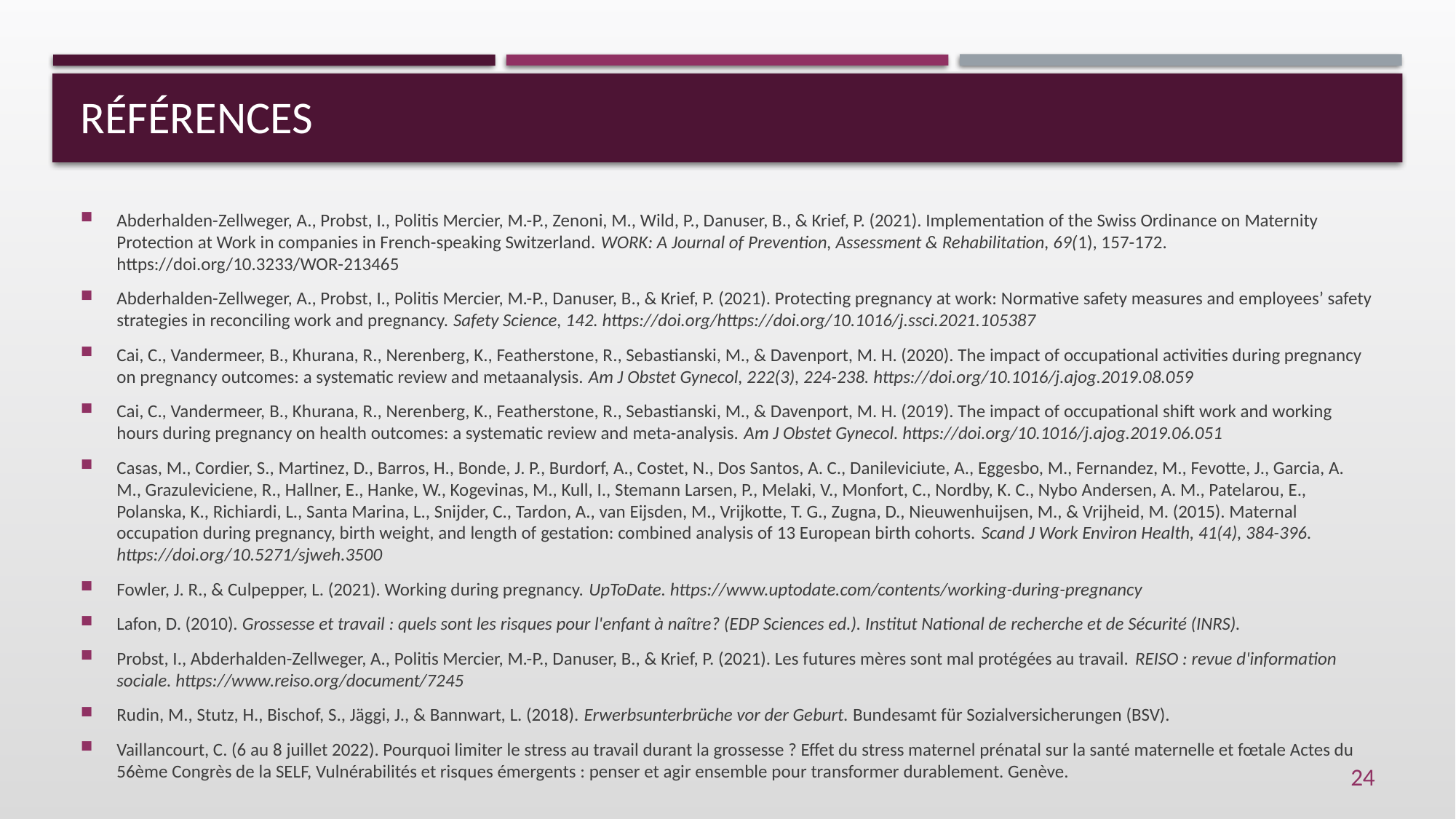

# Références
Abderhalden-Zellweger, A., Probst, I., Politis Mercier, M.-P., Zenoni, M., Wild, P., Danuser, B., & Krief, P. (2021). Implementation of the Swiss Ordinance on Maternity Protection at Work in companies in French-speaking Switzerland. WORK: A Journal of Prevention, Assessment & Rehabilitation, 69(1), 157-172. https://doi.org/10.3233/WOR-213465
Abderhalden-Zellweger, A., Probst, I., Politis Mercier, M.-P., Danuser, B., & Krief, P. (2021). Protecting pregnancy at work: Normative safety measures and employees’ safety strategies in reconciling work and pregnancy. Safety Science, 142. https://doi.org/https://doi.org/10.1016/j.ssci.2021.105387
Cai, C., Vandermeer, B., Khurana, R., Nerenberg, K., Featherstone, R., Sebastianski, M., & Davenport, M. H. (2020). The impact of occupational activities during pregnancy on pregnancy outcomes: a systematic review and metaanalysis. Am J Obstet Gynecol, 222(3), 224-238. https://doi.org/10.1016/j.ajog.2019.08.059
Cai, C., Vandermeer, B., Khurana, R., Nerenberg, K., Featherstone, R., Sebastianski, M., & Davenport, M. H. (2019). The impact of occupational shift work and working hours during pregnancy on health outcomes: a systematic review and meta-analysis. Am J Obstet Gynecol. https://doi.org/10.1016/j.ajog.2019.06.051
Casas, M., Cordier, S., Martinez, D., Barros, H., Bonde, J. P., Burdorf, A., Costet, N., Dos Santos, A. C., Danileviciute, A., Eggesbo, M., Fernandez, M., Fevotte, J., Garcia, A. M., Grazuleviciene, R., Hallner, E., Hanke, W., Kogevinas, M., Kull, I., Stemann Larsen, P., Melaki, V., Monfort, C., Nordby, K. C., Nybo Andersen, A. M., Patelarou, E., Polanska, K., Richiardi, L., Santa Marina, L., Snijder, C., Tardon, A., van Eijsden, M., Vrijkotte, T. G., Zugna, D., Nieuwenhuijsen, M., & Vrijheid, M. (2015). Maternal occupation during pregnancy, birth weight, and length of gestation: combined analysis of 13 European birth cohorts. Scand J Work Environ Health, 41(4), 384-396. https://doi.org/10.5271/sjweh.3500
Fowler, J. R., & Culpepper, L. (2021). Working during pregnancy. UpToDate. https://www.uptodate.com/contents/working-during-pregnancy
Lafon, D. (2010). Grossesse et travail : quels sont les risques pour l'enfant à naître? (EDP Sciences ed.). Institut National de recherche et de Sécurité (INRS).
Probst, I., Abderhalden-Zellweger, A., Politis Mercier, M.-P., Danuser, B., & Krief, P. (2021). Les futures mères sont mal protégées au travail. REISO : revue d'information sociale. https://www.reiso.org/document/7245
Rudin, M., Stutz, H., Bischof, S., Jäggi, J., & Bannwart, L. (2018). Erwerbsunterbrüche vor der Geburt. Bundesamt für Sozialversicherungen (BSV).
Vaillancourt, C. (6 au 8 juillet 2022). Pourquoi limiter le stress au travail durant la grossesse ? Effet du stress maternel prénatal sur la santé maternelle et fœtale Actes du 56ème Congrès de la SELF, Vulnérabilités et risques émergents : penser et agir ensemble pour transformer durablement. Genève.

24